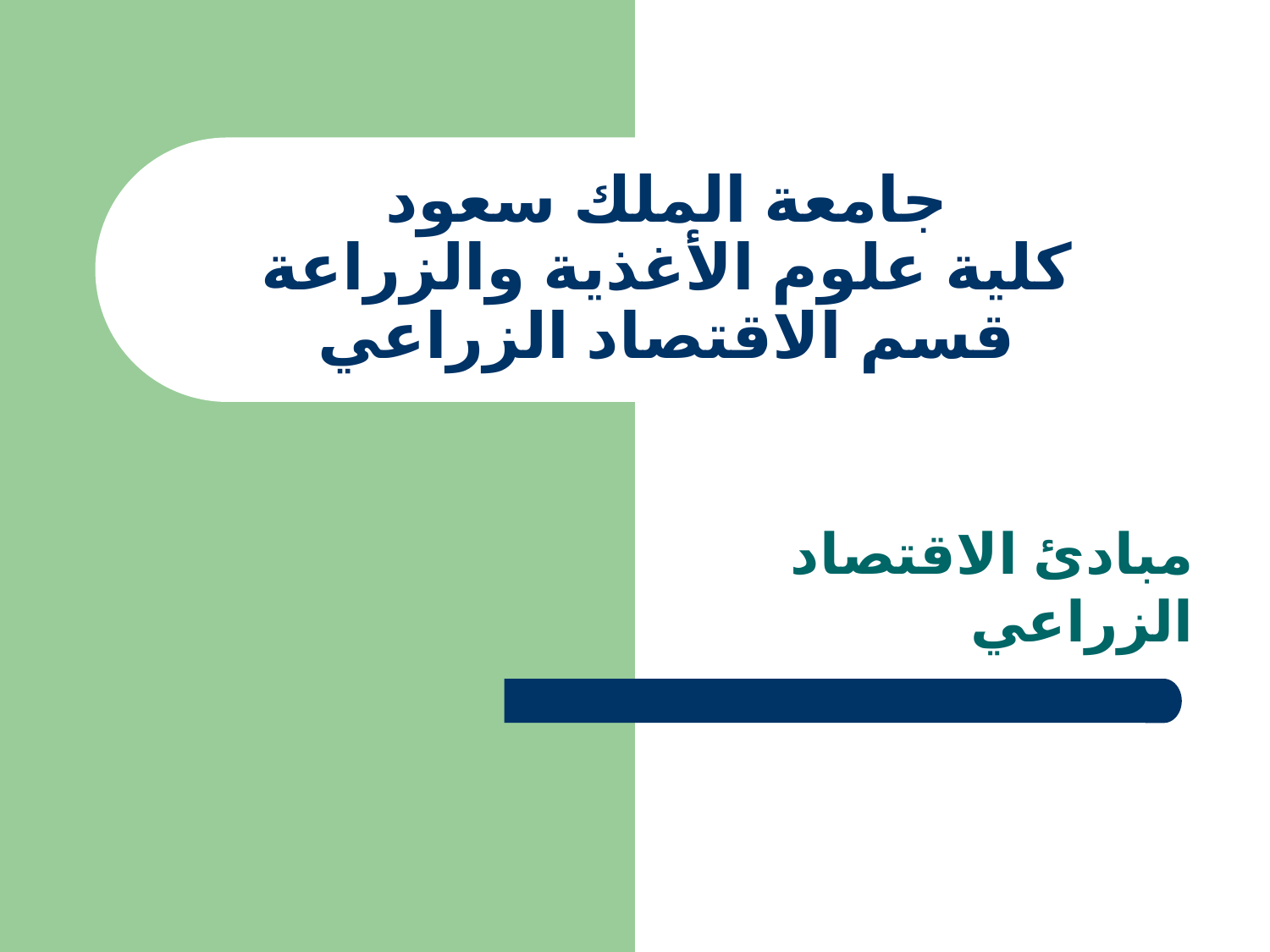

# جامعة الملك سعود كلية علوم الأغذية والزراعة قسم الاقتصاد الزراعي
مبادئ الاقتصاد الزراعي